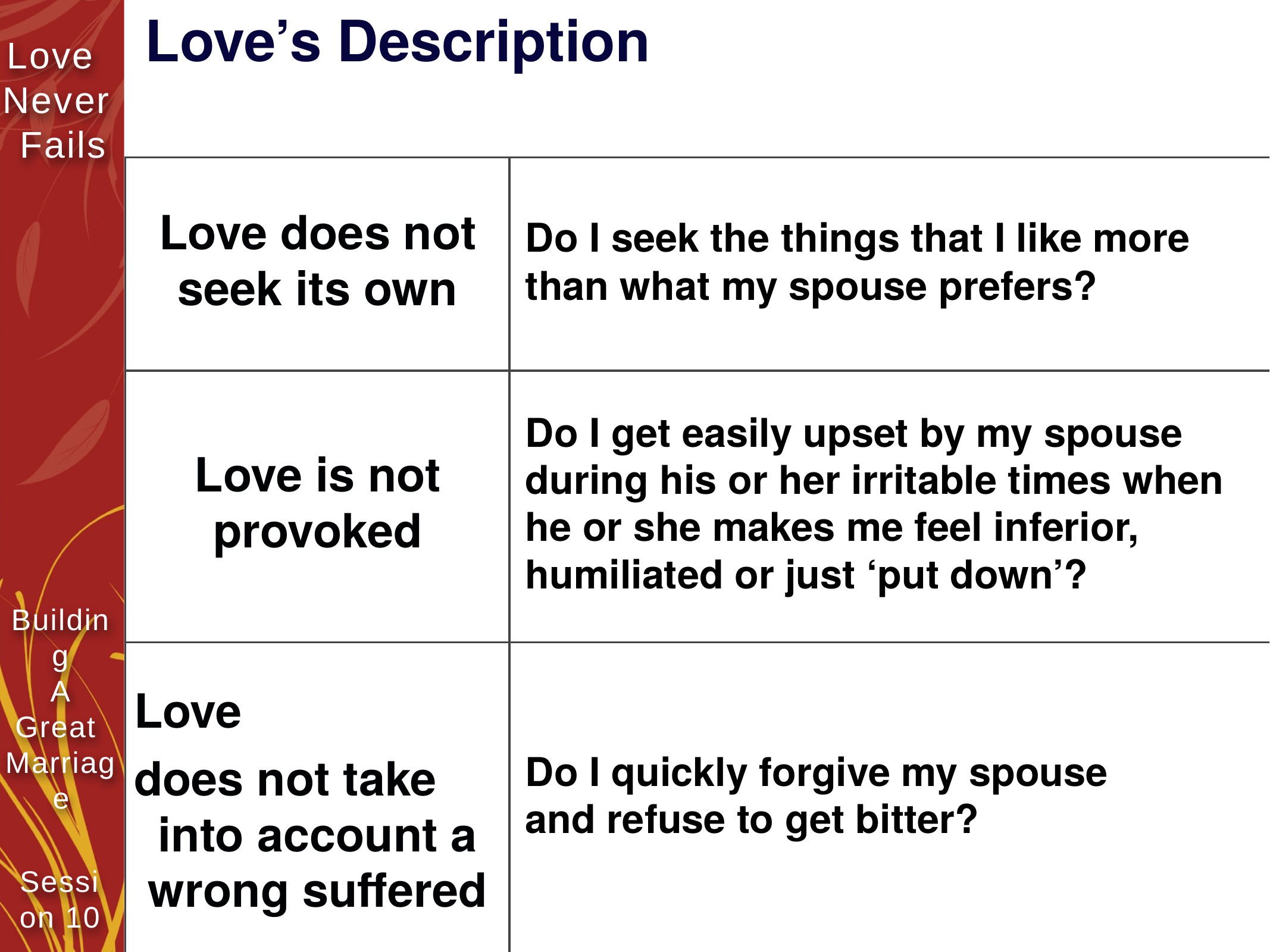

Love’s Description
| Love does not seek its own | Do I seek the things that I like more than what my spouse prefers? |
| --- | --- |
| Love is not provoked | Do I get easily upset by my spouse during his or her irritable times when he or she makes me feel inferior, humiliated or just ‘put down’? |
| Love does not take into account a wrong suffered | Do I quickly forgive my spouse and refuse to get bitter? |